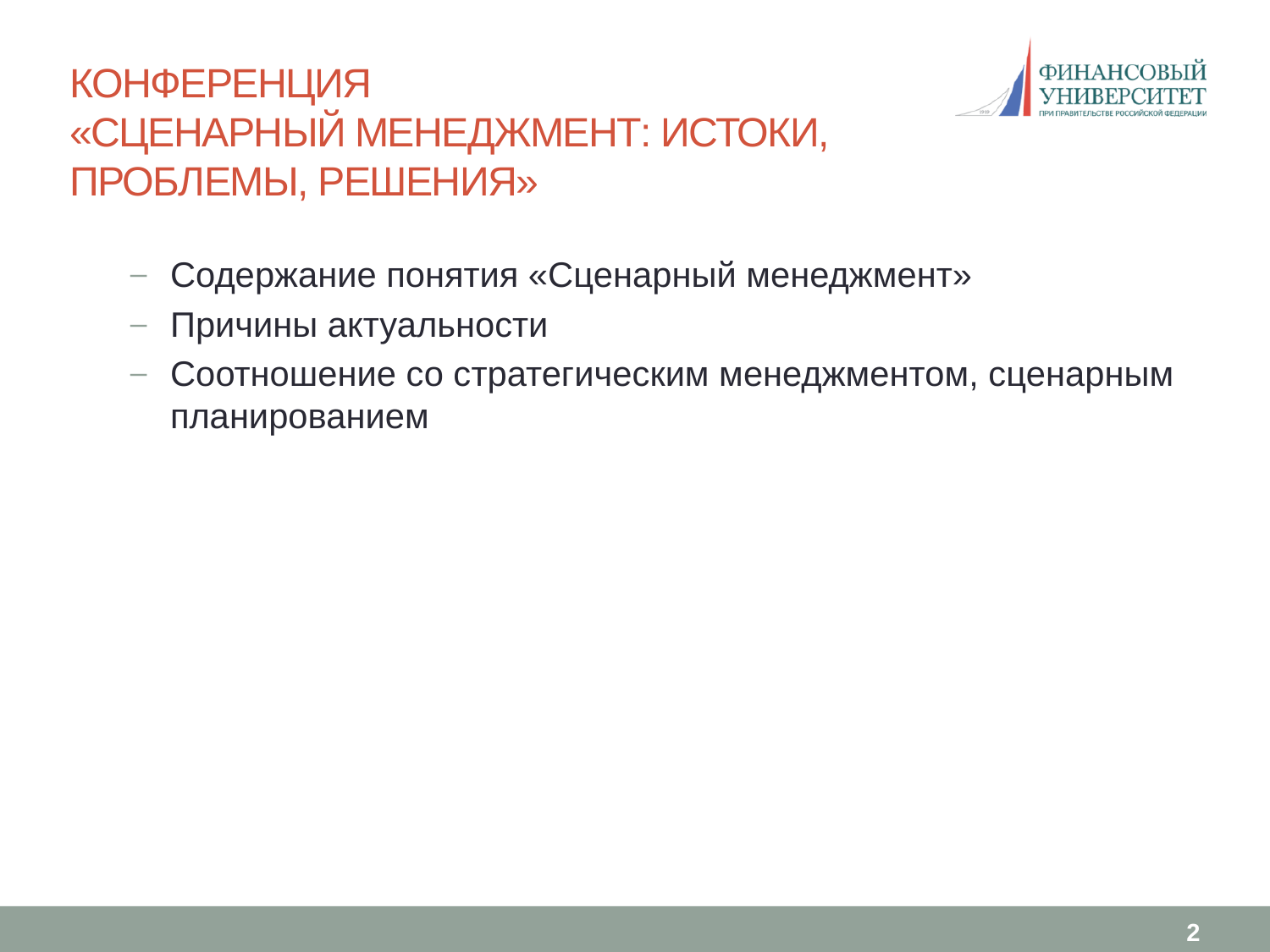

# Конференция
«Сценарный менеджмент: истоки, проблемы, решения»
Содержание понятия «Сценарный менеджмент»
Причины актуальности
Соотношение со стратегическим менеджментом, сценарным планированием
2